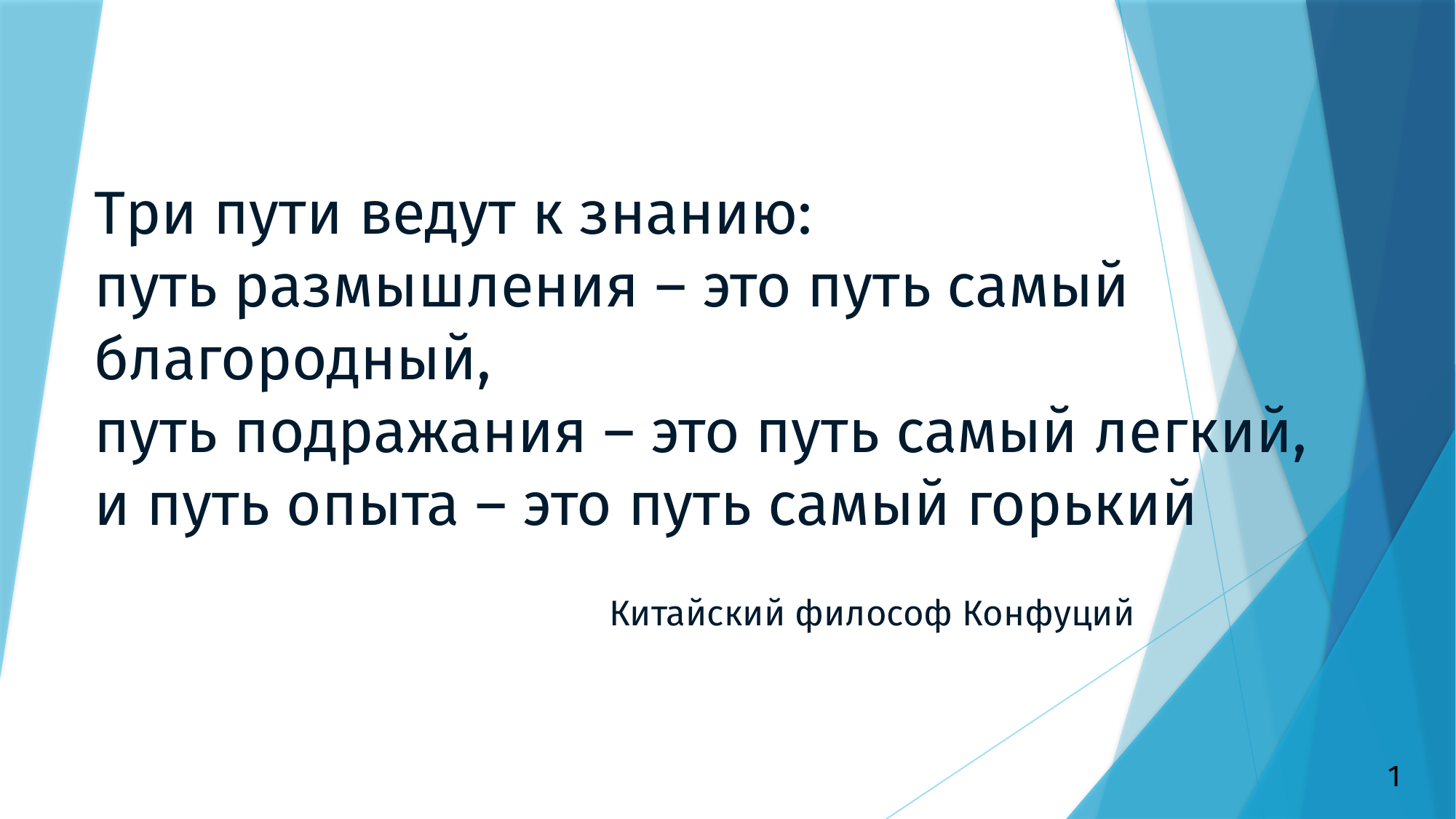

# Три пути ведут к знанию: путь размышления – это путь самый благородный, путь подражания – это путь самый легкий, и путь опыта – это путь самый горький
Китайский философ Конфуций
1